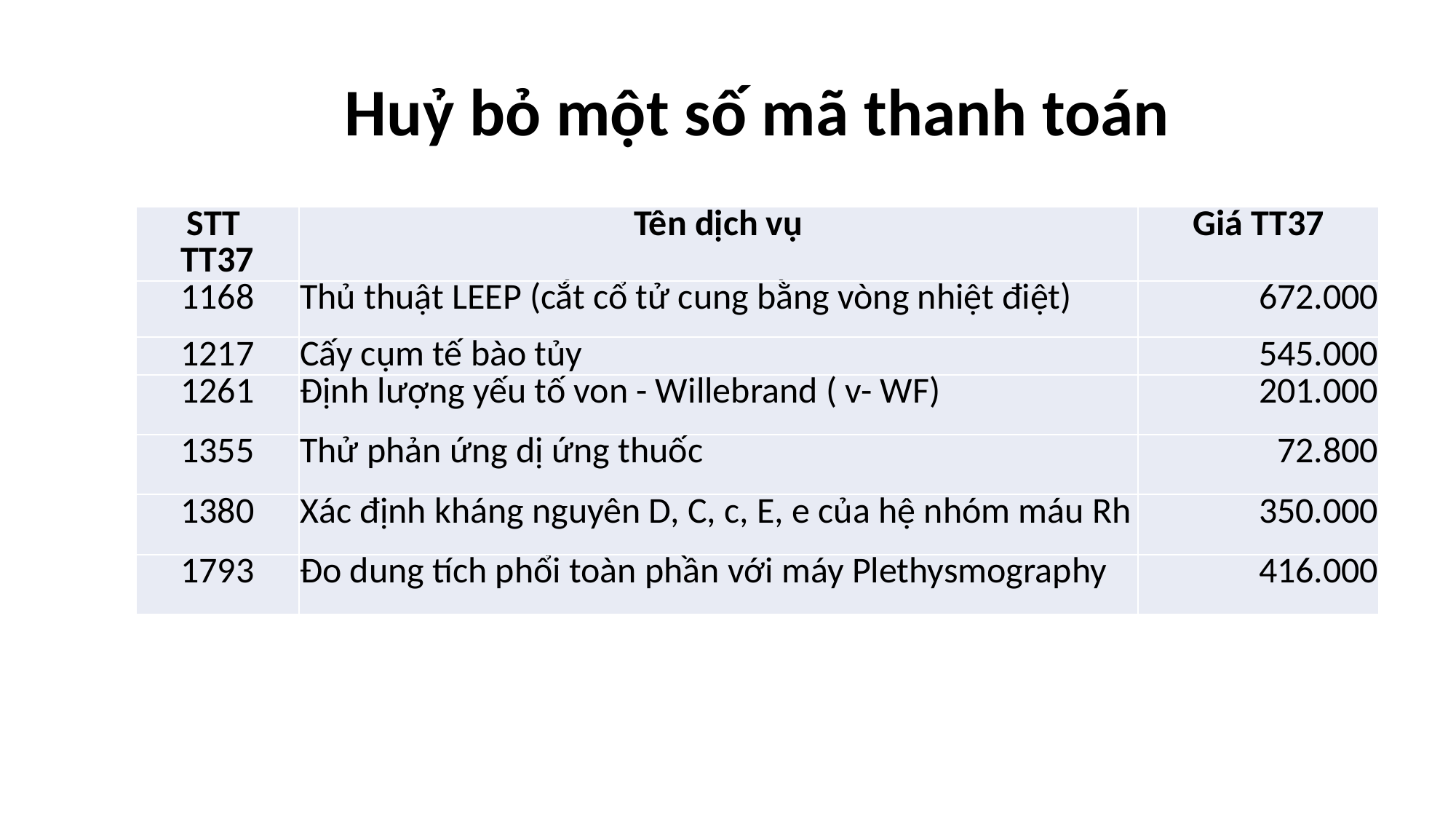

Huỷ bỏ một số mã thanh toán
| STT TT37 | Tên dịch vụ | Giá TT37 |
| --- | --- | --- |
| 1168 | Thủ thuật LEEP (cắt cổ tử cung bằng vòng nhiệt điệt) | 672.000 |
| 1217 | Cấy cụm tế bào tủy | 545.000 |
| 1261 | Định lượng yếu tố von - Willebrand ( v- WF) | 201.000 |
| 1355 | Thử phản ứng dị ứng thuốc | 72.800 |
| 1380 | Xác định kháng nguyên D, C, c, E, e của hệ nhóm máu Rh | 350.000 |
| 1793 | Đo dung tích phổi toàn phần với máy Plethysmography | 416.000 |